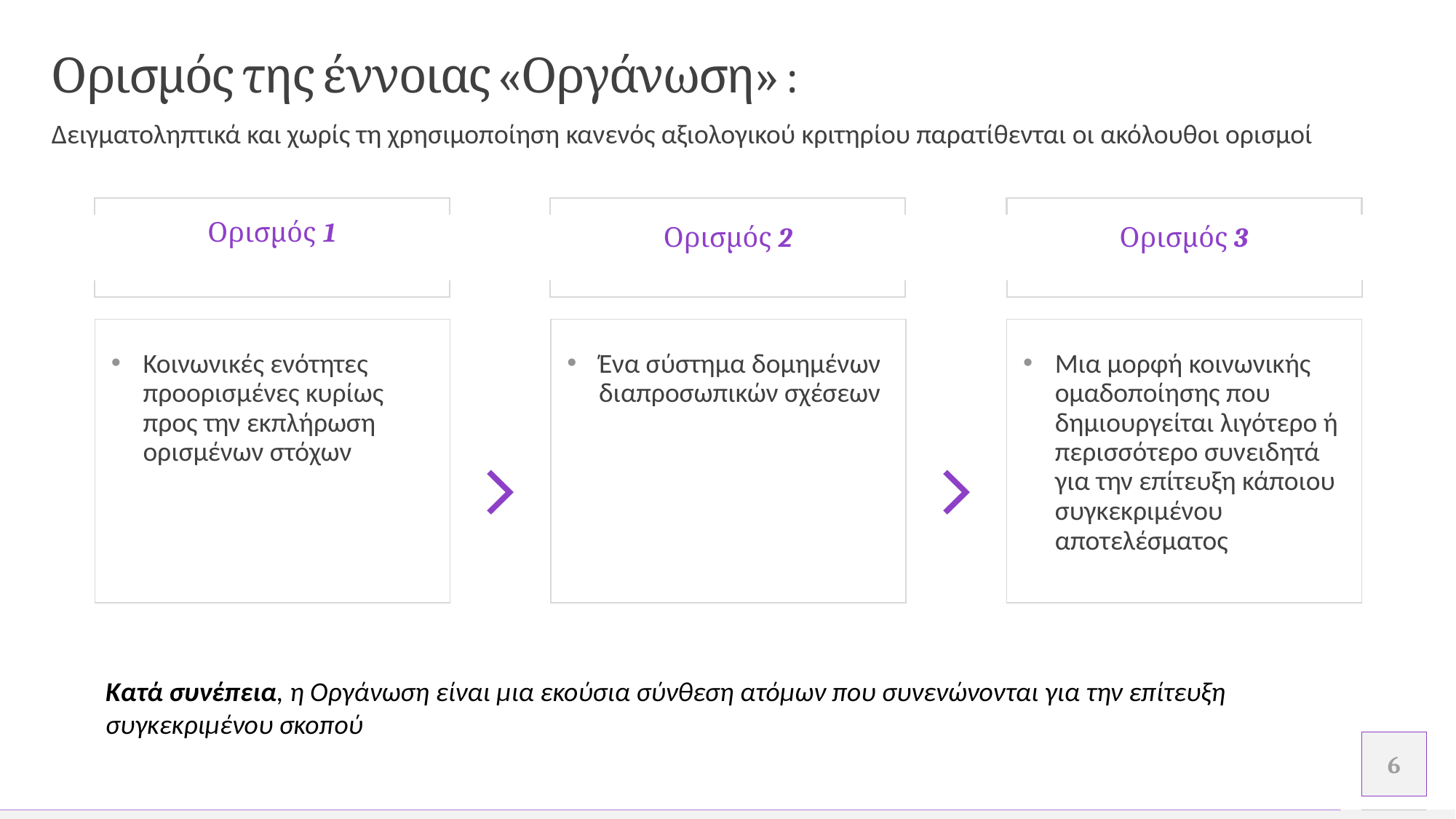

# Ορισμός της έννοιας «Οργάνωση» :
Δειγματοληπτικά και χωρίς τη χρησιμοποίηση κανενός αξιολογικού κριτηρίου παρατίθενται οι ακόλουθοι ορισμοί
Ορισμός 1
Ορισμός 2
Ορισμός 3
Κοινωνικές ενότητες προορισμένες κυρίως προς την εκπλήρωση ορισμένων στόχων
Ένα σύστημα δομημένων διαπροσωπικών σχέσεων
Μια μορφή κοινωνικής ομαδοποίησης που δημιουργείται λιγότερο ή περισσότερο συνειδητά για την επίτευξη κάποιου συγκεκριμένου αποτελέσματος
Κατά συνέπεια, η Οργάνωση είναι μια εκούσια σύνθεση ατόμων που συνενώνονται για την επίτευξη συγκεκριμένου σκοπού
.
.
6
Προσθέστε υποσέλιδο